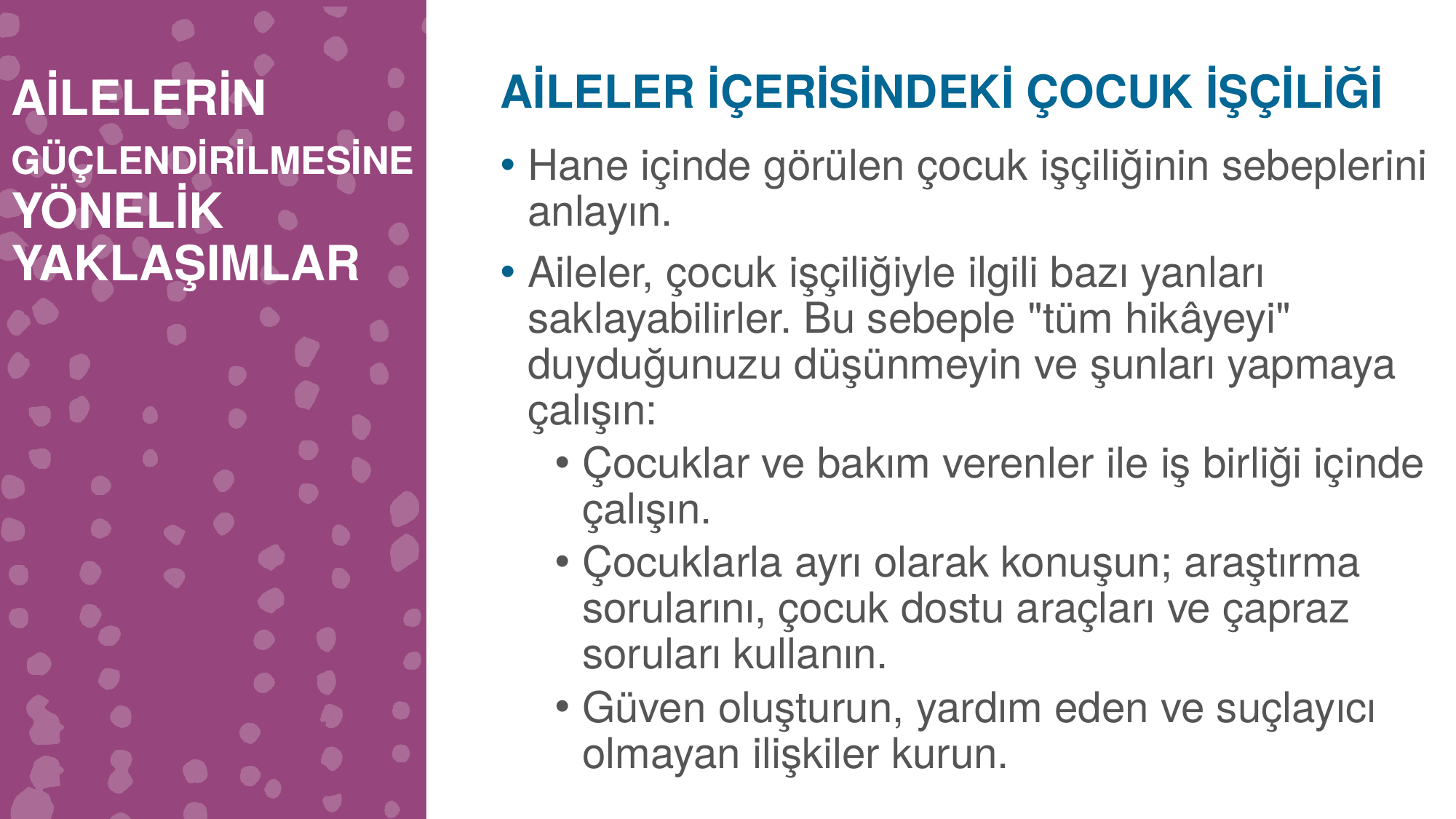

AİLELERİN GÜÇLENDİRİLMESİNE YÖNELİK YAKLAŞIMLAR

AİLELER İÇERİSİNDEKİ ÇOCUK İŞÇİLİĞİ
Hane içinde görülen çocuk işçiliğinin sebeplerini anlayın.
Aileler, çocuk işçiliğiyle ilgili bazı yanları saklayabilirler. Bu sebeple "tüm hikâyeyi" duyduğunuzu düşünmeyin ve şunları yapmaya çalışın:
Çocuklar ve bakım verenler ile iş birliği içinde çalışın.
Çocuklarla ayrı olarak konuşun; araştırma sorularını, çocuk dostu araçları ve çapraz soruları kullanın.
Güven oluşturun, yardım eden ve suçlayıcı olmayan ilişkiler kurun.